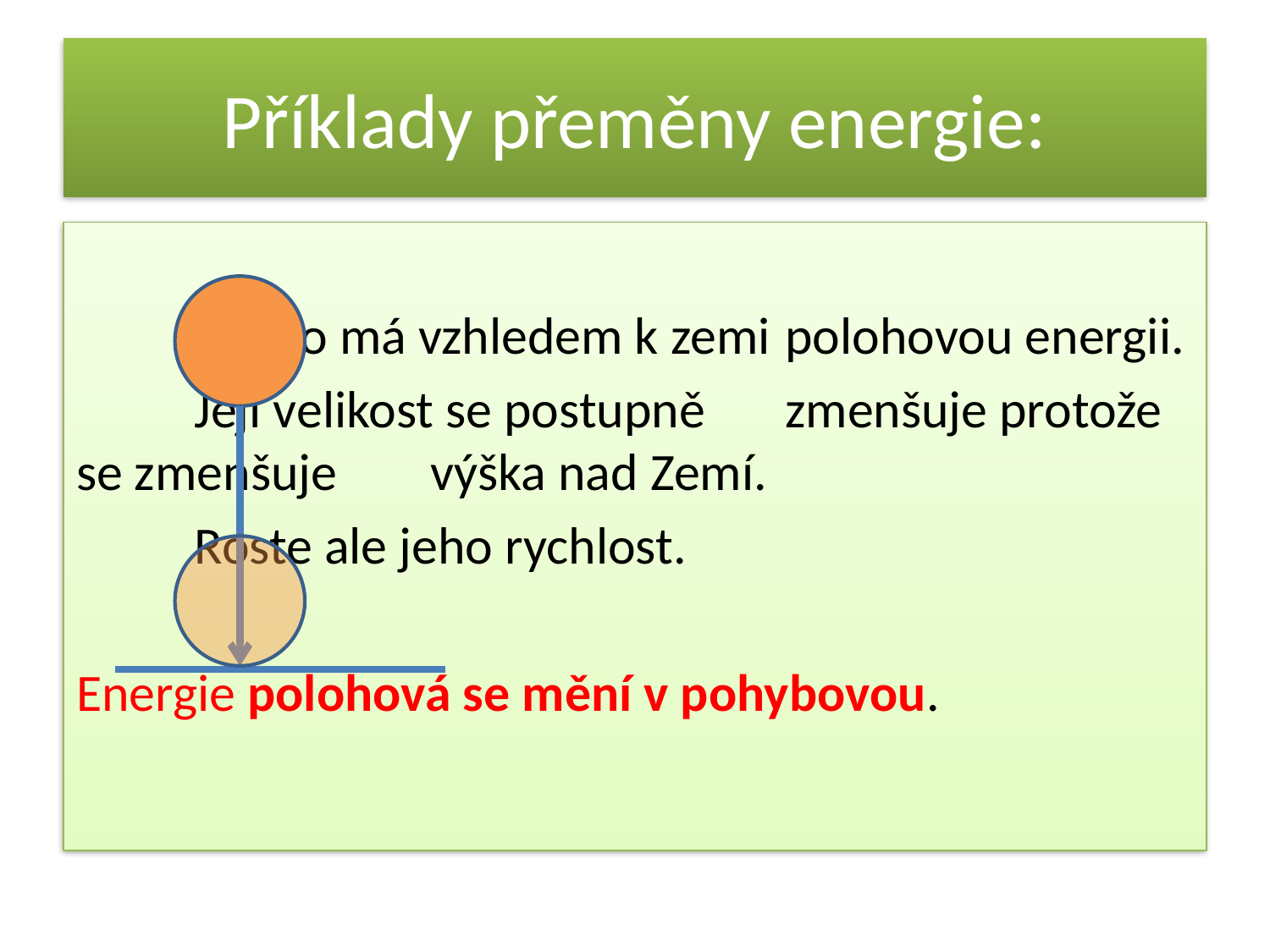

# Příklady přeměny energie:

			Těleso má vzhledem k zemi 				polohovou energii.
			Její velikost se postupně 				zmenšuje protože se zmenšuje 			výška nad Zemí.
			Roste ale jeho rychlost.

Energie polohová se mění v pohybovou.